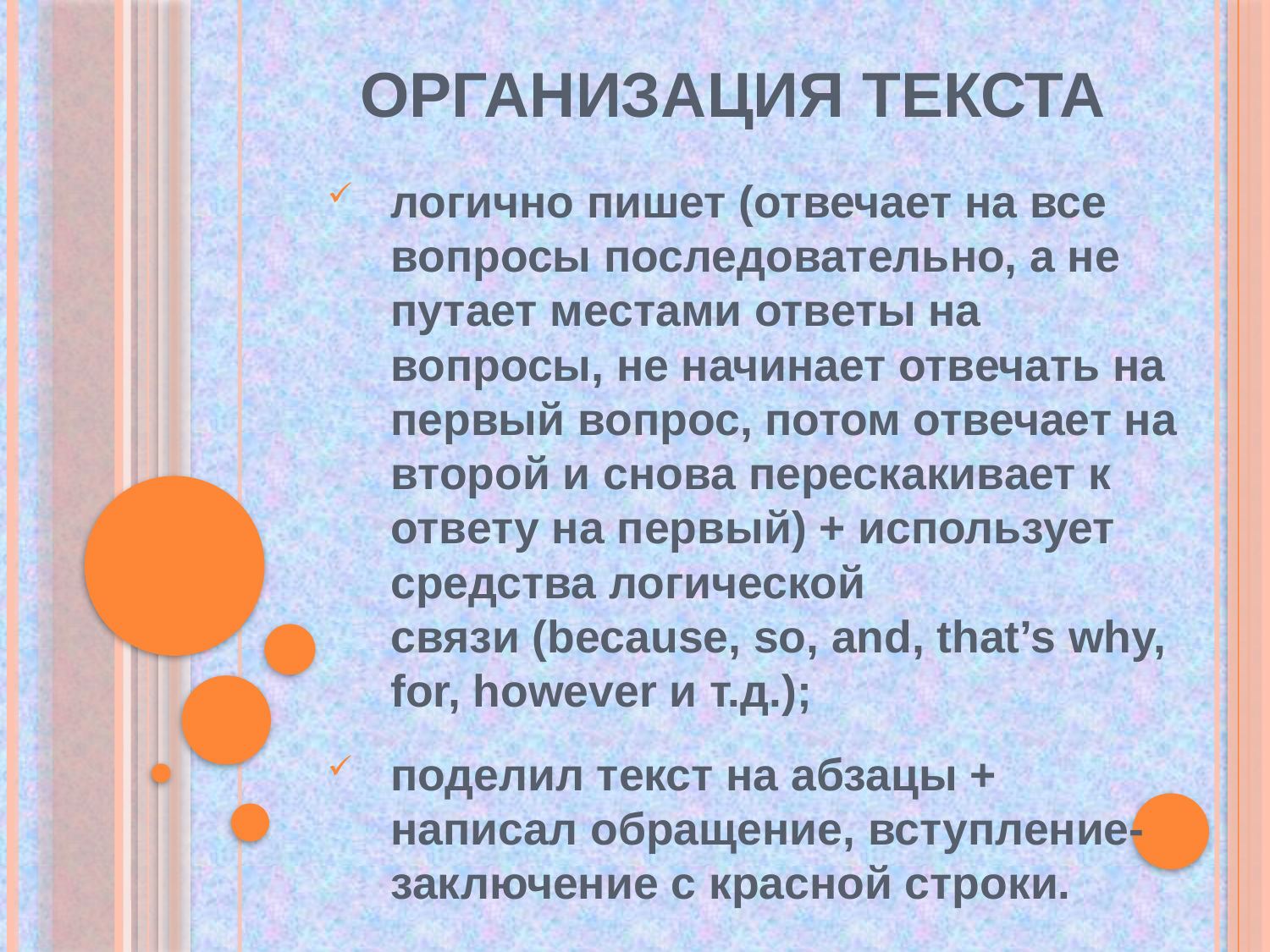

# Организация текста
логично пишет (отвечает на все вопросы последовательно, а не путает местами ответы на вопросы, не начинает отвечать на первый вопрос, потом отвечает на второй и снова перескакивает к ответу на первый) + использует средства логической связи (because, so, and, that’s why, for, however и т.д.);

поделил текст на абзацы + написал обращение, вступление-заключение с красной строки.